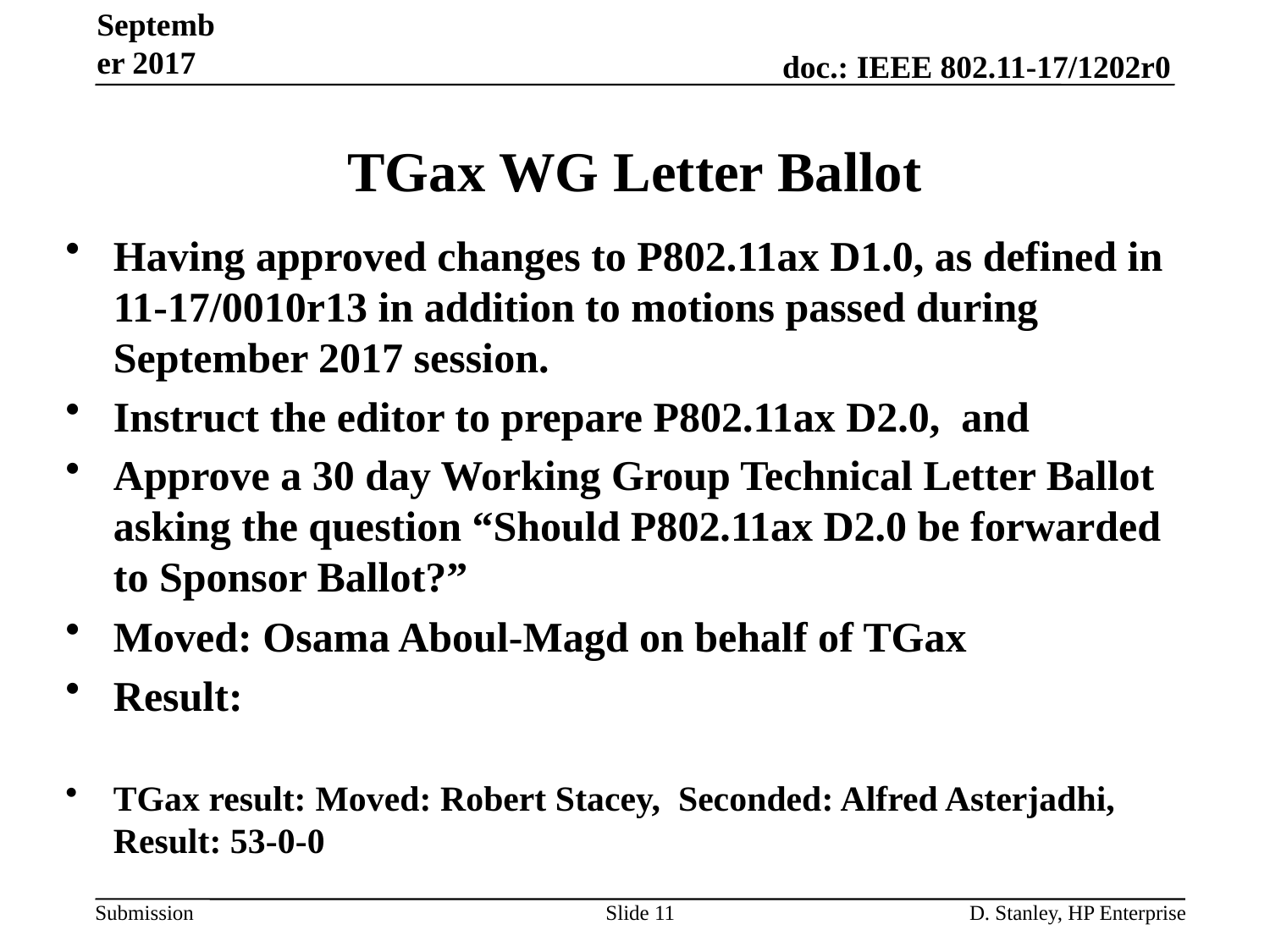

September 2017
# TGax WG Letter Ballot
Having approved changes to P802.11ax D1.0, as defined in 11-17/0010r13 in addition to motions passed during September 2017 session.
Instruct the editor to prepare P802.11ax D2.0,  and
Approve a 30 day Working Group Technical Letter Ballot asking the question “Should P802.11ax D2.0 be forwarded to Sponsor Ballot?”
Moved: Osama Aboul-Magd on behalf of TGax
Result:

TGax result: Moved: Robert Stacey,  Seconded: Alfred Asterjadhi, Result: 53-0-0

Slide 11
D. Stanley, HP Enterprise